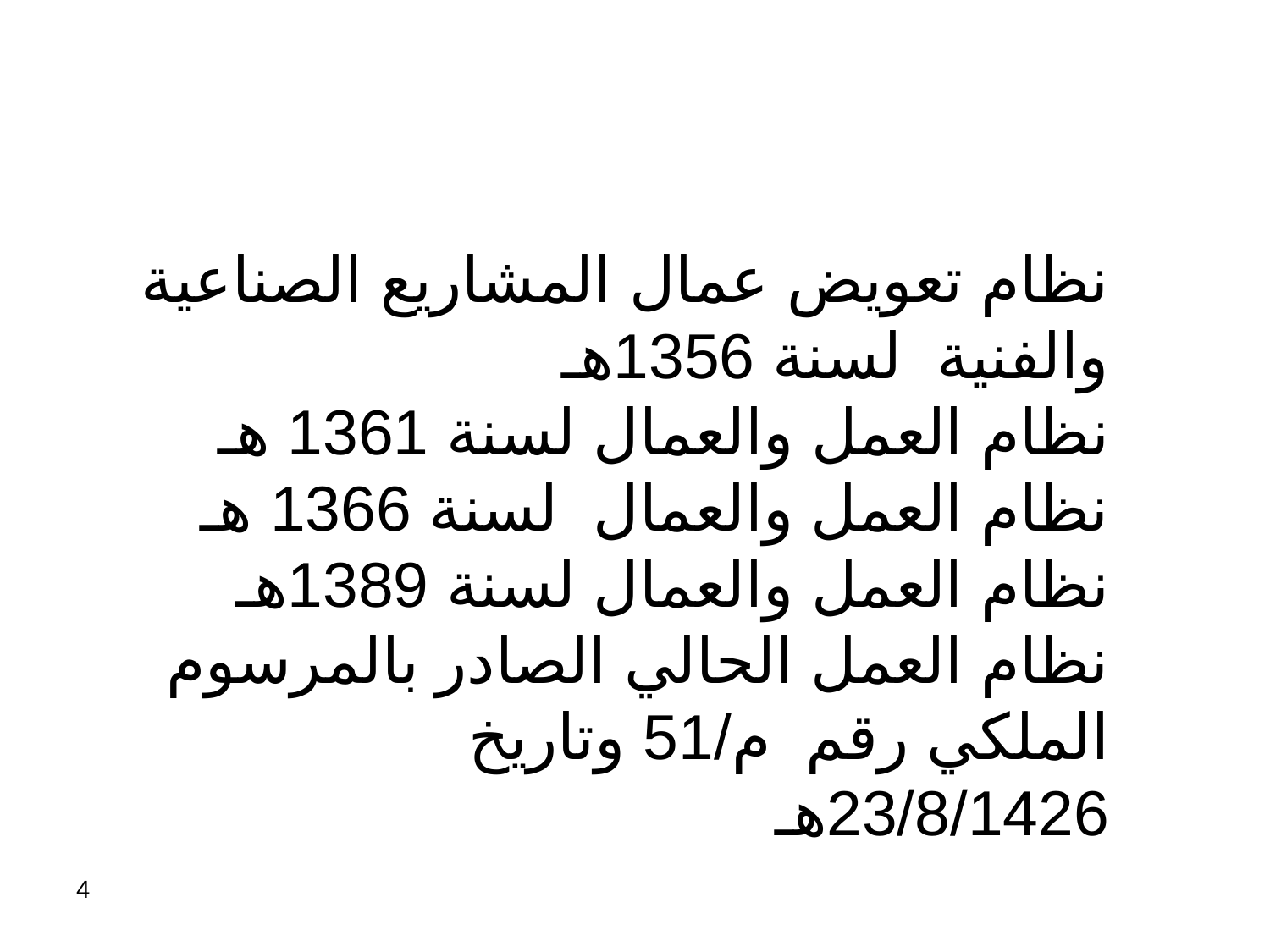

نظام تعويض عمال المشاريع الصناعية والفنية  لسنة 1356هـ
نظام العمل والعمال لسنة 1361 هـ
نظام العمل والعمال  لسنة 1366 هـ
نظام العمل والعمال لسنة 1389هـ
نظام العمل الحالي الصادر بالمرسوم الملكي رقم  م/51 وتاريخ 23/8/1426هـ
4